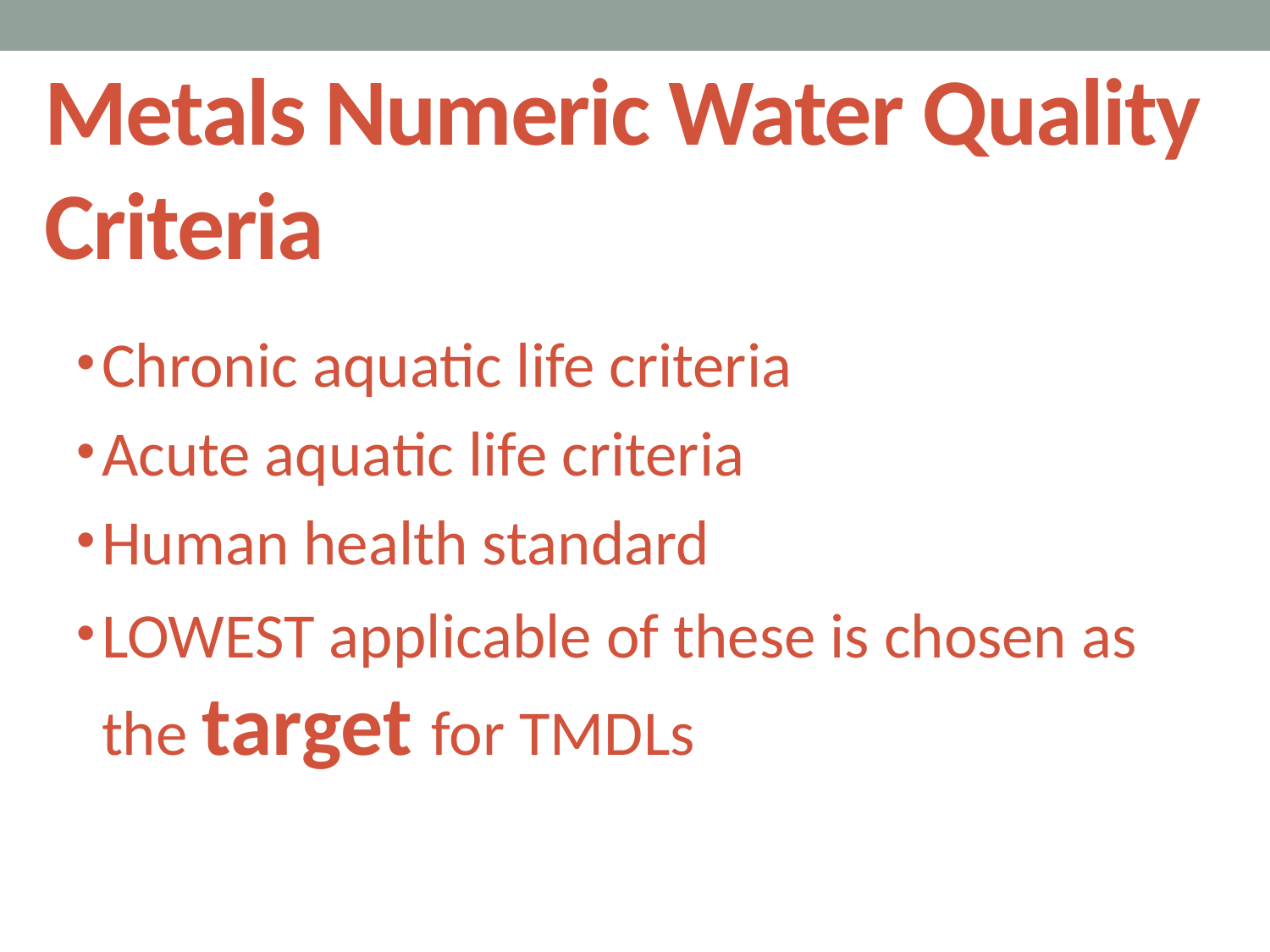

# Metals Numeric Water Quality Criteria
Chronic aquatic life criteria
Acute aquatic life criteria
Human health standard
LOWEST applicable of these is chosen as the target for TMDLs